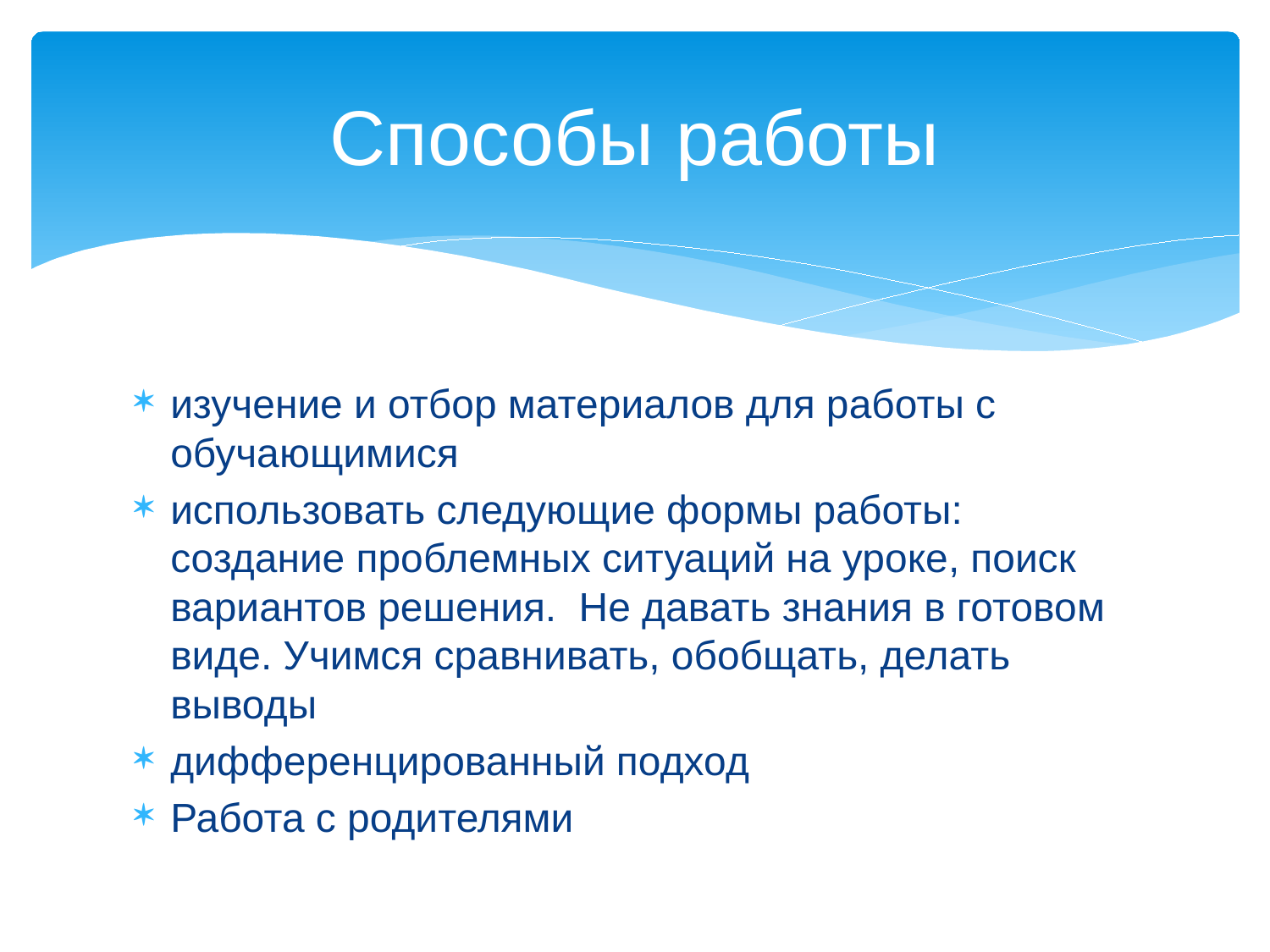

# Способы работы
изучение и отбор материалов для работы с обучающимися
использовать следующие формы работы: создание проблемных ситуаций на уроке, поиск вариантов решения.  Не давать знания в готовом виде. Учимся сравнивать, обобщать, делать выводы
дифференцированный подход
Работа с родителями